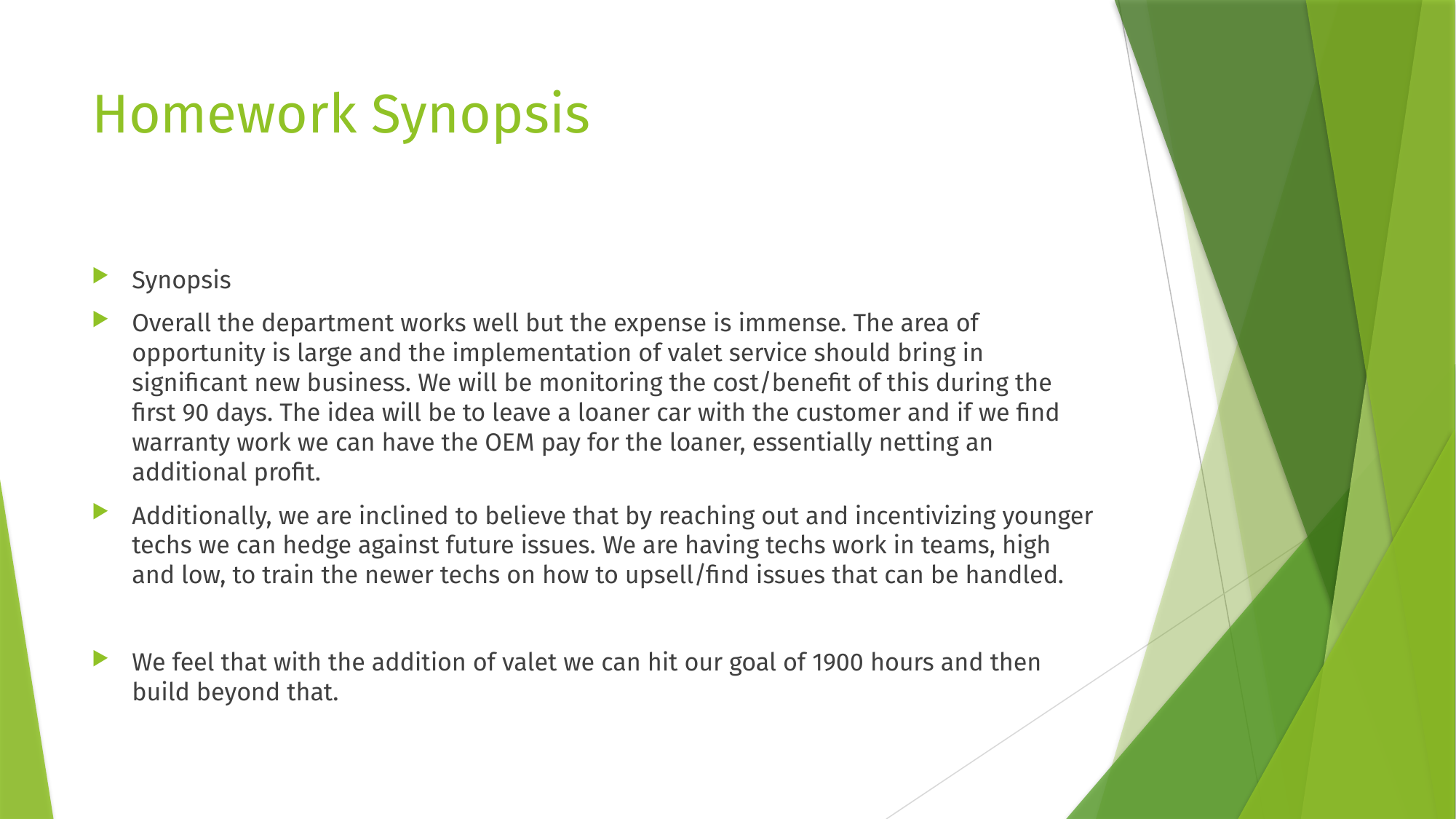

# Homework Synopsis
Synopsis
Overall the department works well but the expense is immense. The area of opportunity is large and the implementation of valet service should bring in significant new business. We will be monitoring the cost/benefit of this during the first 90 days. The idea will be to leave a loaner car with the customer and if we find warranty work we can have the OEM pay for the loaner, essentially netting an additional profit.
Additionally, we are inclined to believe that by reaching out and incentivizing younger techs we can hedge against future issues. We are having techs work in teams, high and low, to train the newer techs on how to upsell/find issues that can be handled.

We feel that with the addition of valet we can hit our goal of 1900 hours and then build beyond that.